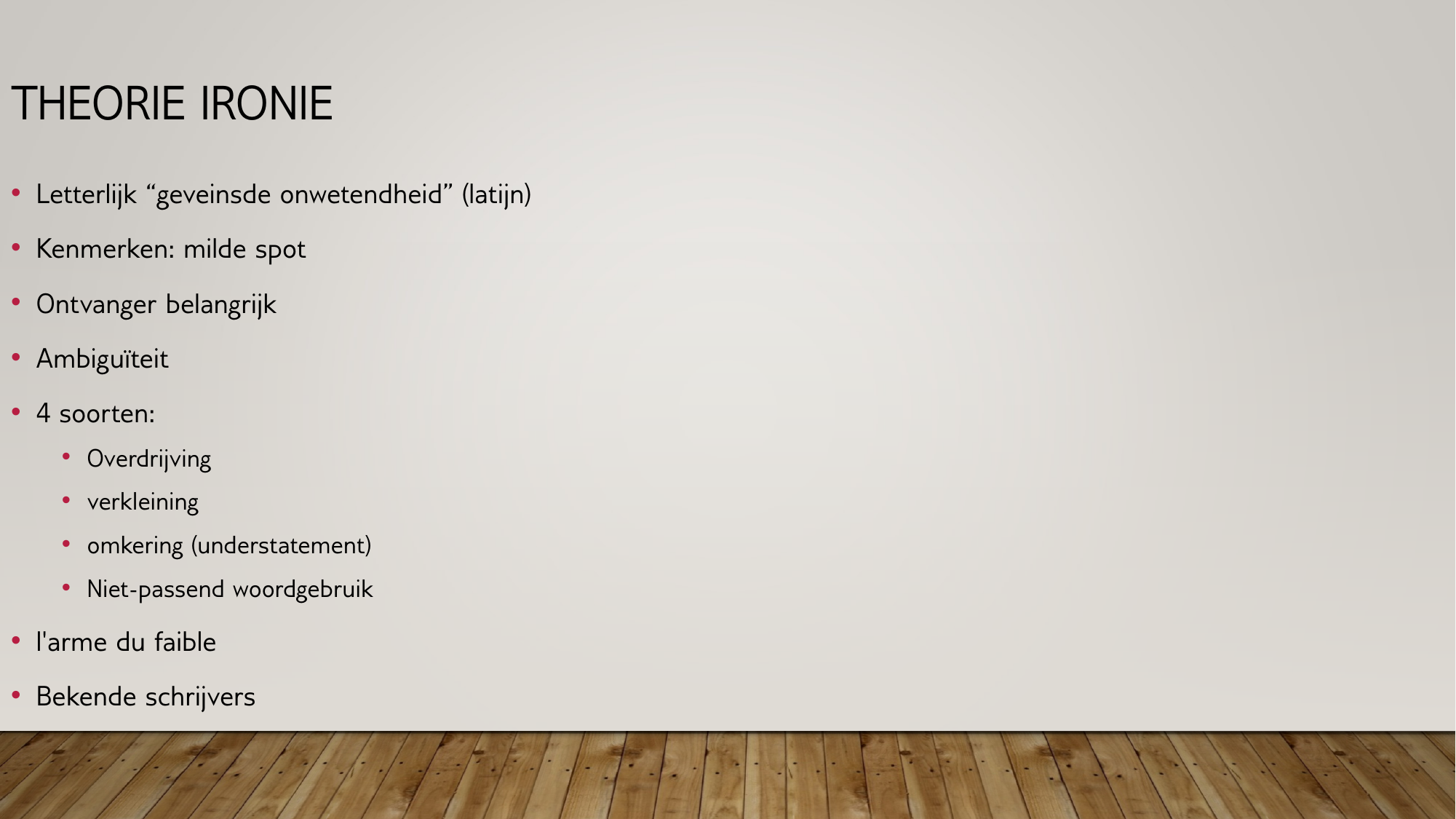

Theorie Ironie
Letterlijk “geveinsde onwetendheid” (latijn)
Kenmerken: milde spot
Ontvanger belangrijk
Ambiguïteit
4 soorten:
Overdrijving
verkleining
omkering (understatement)
Niet-passend woordgebruik
l'arme du faible
Bekende schrijvers